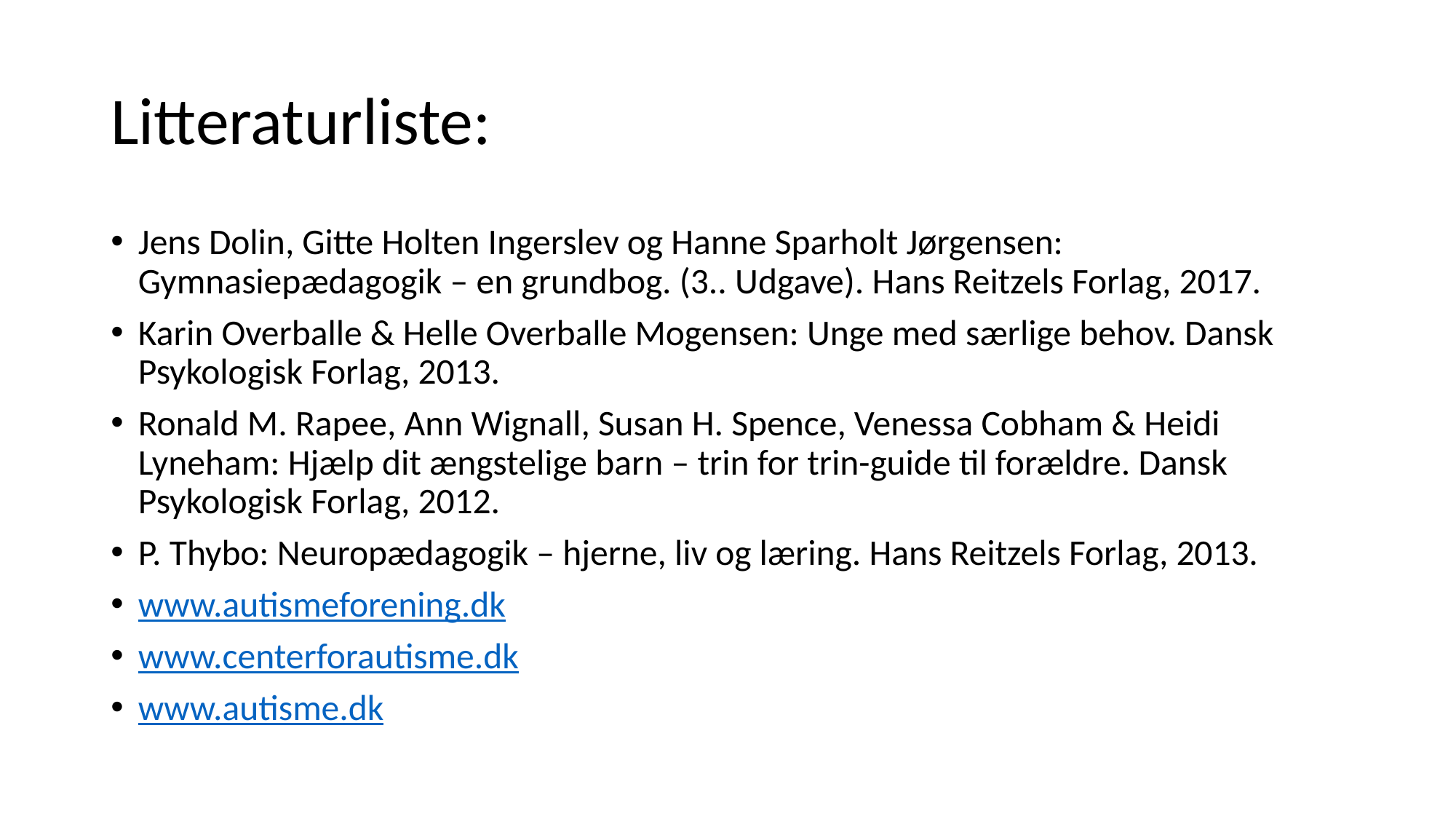

# Litteraturliste:
Jens Dolin, Gitte Holten Ingerslev og Hanne Sparholt Jørgensen: Gymnasiepædagogik – en grundbog. (3.. Udgave). Hans Reitzels Forlag, 2017.
Karin Overballe & Helle Overballe Mogensen: Unge med særlige behov. Dansk Psykologisk Forlag, 2013.
Ronald M. Rapee, Ann Wignall, Susan H. Spence, Venessa Cobham & Heidi Lyneham: Hjælp dit ængstelige barn – trin for trin-guide til forældre. Dansk Psykologisk Forlag, 2012.
P. Thybo: Neuropædagogik – hjerne, liv og læring. Hans Reitzels Forlag, 2013.
www.autismeforening.dk
www.centerforautisme.dk
www.autisme.dk